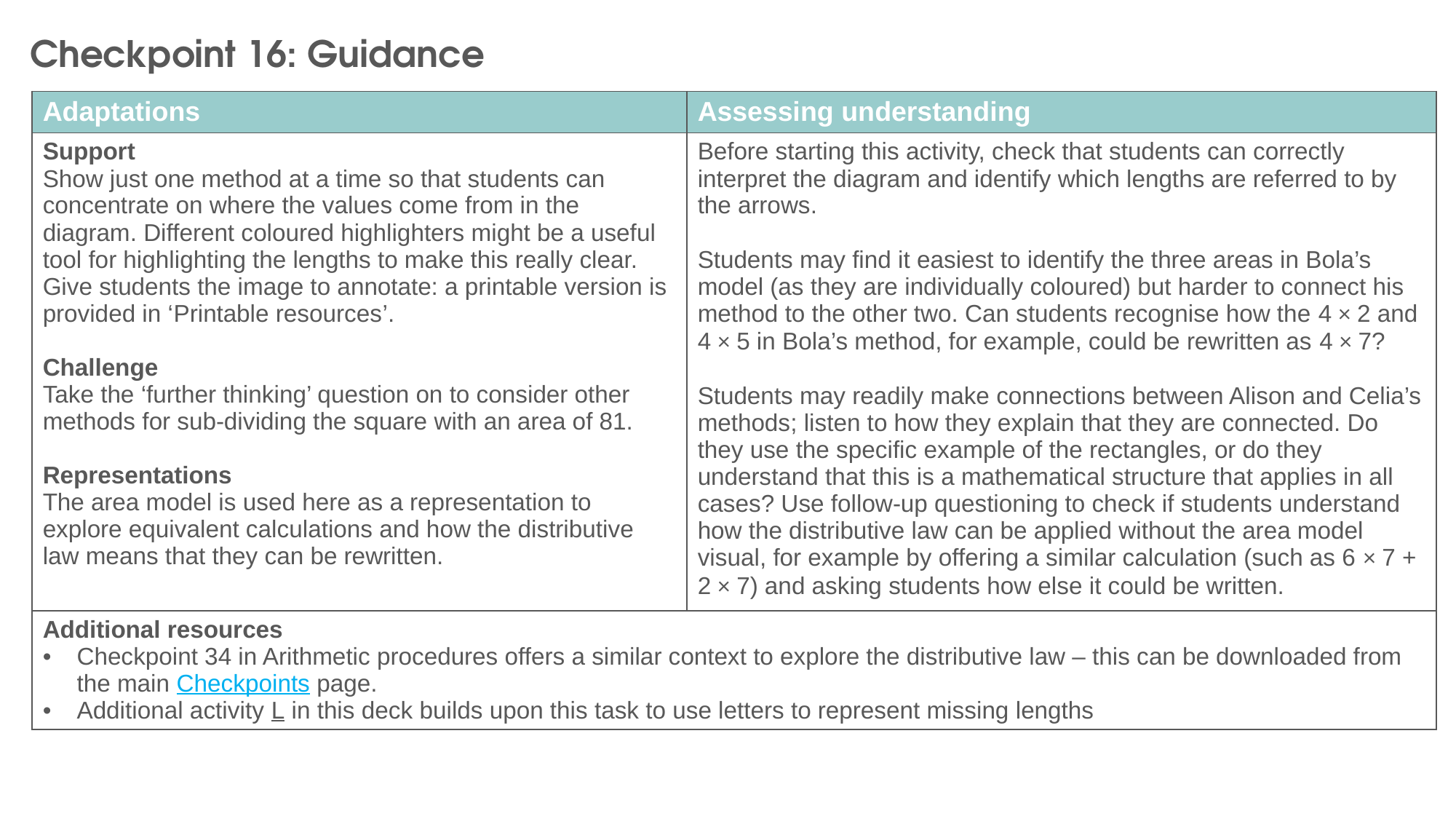

Checkpoint 16: Guidance
| Adaptations | Assessing understanding |
| --- | --- |
| Support Show just one method at a time so that students can concentrate on where the values come from in the diagram. Different coloured highlighters might be a useful tool for highlighting the lengths to make this really clear. Give students the image to annotate: a printable version is provided in ‘Printable resources’. Challenge Take the ‘further thinking’ question on to consider other methods for sub-dividing the square with an area of 81. Representations The area model is used here as a representation to explore equivalent calculations and how the distributive law means that they can be rewritten. | Before starting this activity, check that students can correctly interpret the diagram and identify which lengths are referred to by the arrows. Students may find it easiest to identify the three areas in Bola’s model (as they are individually coloured) but harder to connect his method to the other two. Can students recognise how the 4 × 2 and 4 × 5 in Bola’s method, for example, could be rewritten as 4 × 7? Students may readily make connections between Alison and Celia’s methods; listen to how they explain that they are connected. Do they use the specific example of the rectangles, or do they understand that this is a mathematical structure that applies in all cases? Use follow-up questioning to check if students understand how the distributive law can be applied without the area model visual, for example by offering a similar calculation (such as 6 × 7 + 2 × 7) and asking students how else it could be written. |
| Additional resources Checkpoint 34 in Arithmetic procedures offers a similar context to explore the distributive law – this can be downloaded from the main Checkpoints page. Additional activity L in this deck builds upon this task to use letters to represent missing lengths |  |